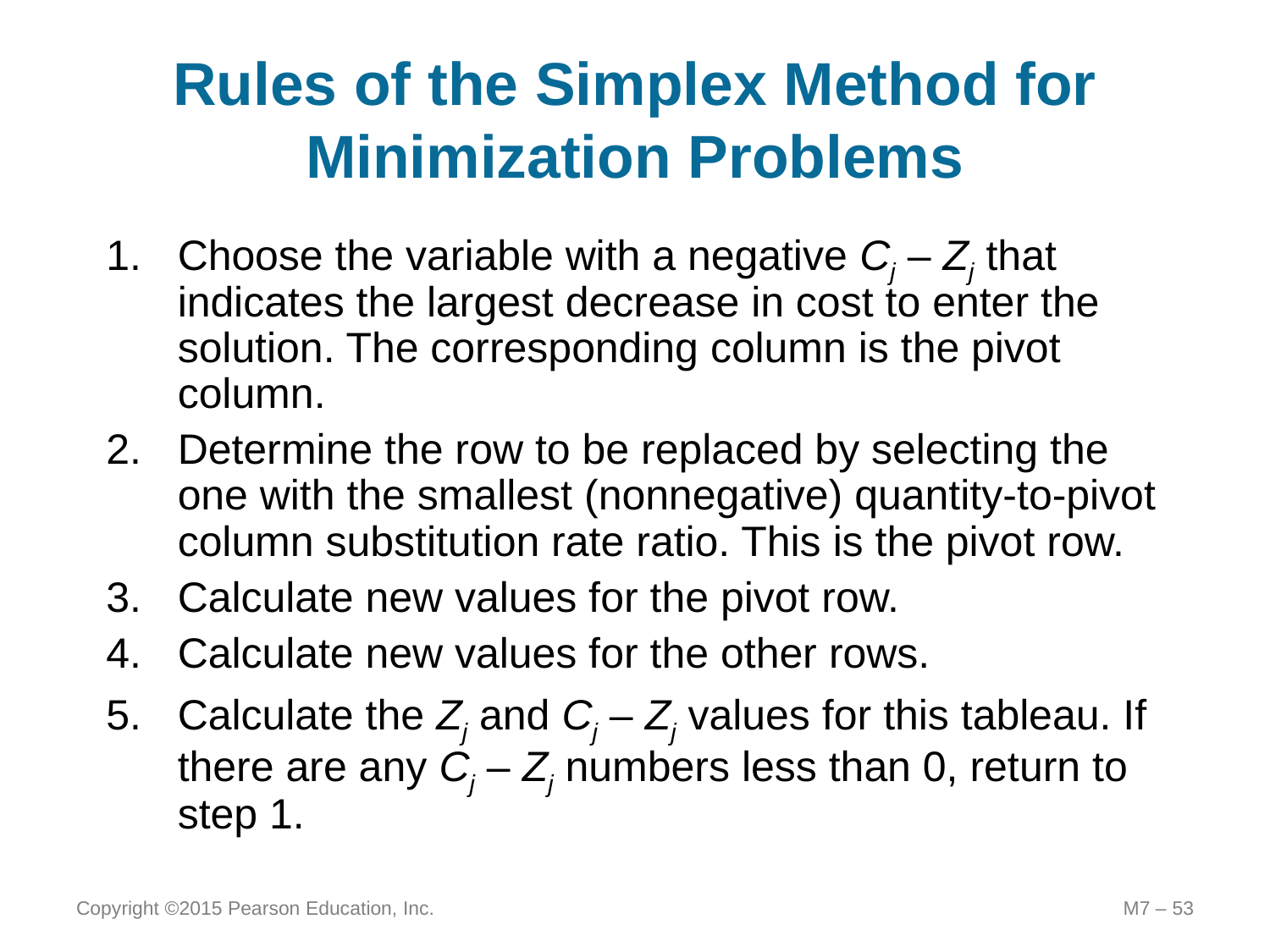

# Rules of the Simplex Method for Minimization Problems
Choose the variable with a negative Cj – Zj that indicates the largest decrease in cost to enter the solution. The corresponding column is the pivot column.
Determine the row to be replaced by selecting the one with the smallest (nonnegative) quantity-to-pivot column substitution rate ratio. This is the pivot row.
Calculate new values for the pivot row.
Calculate new values for the other rows.
Calculate the Zj and Cj – Zj values for this tableau. If there are any Cj – Zj numbers less than 0, return to step 1.

Copyright ©2015 Pearson Education, Inc.
M7 – 53